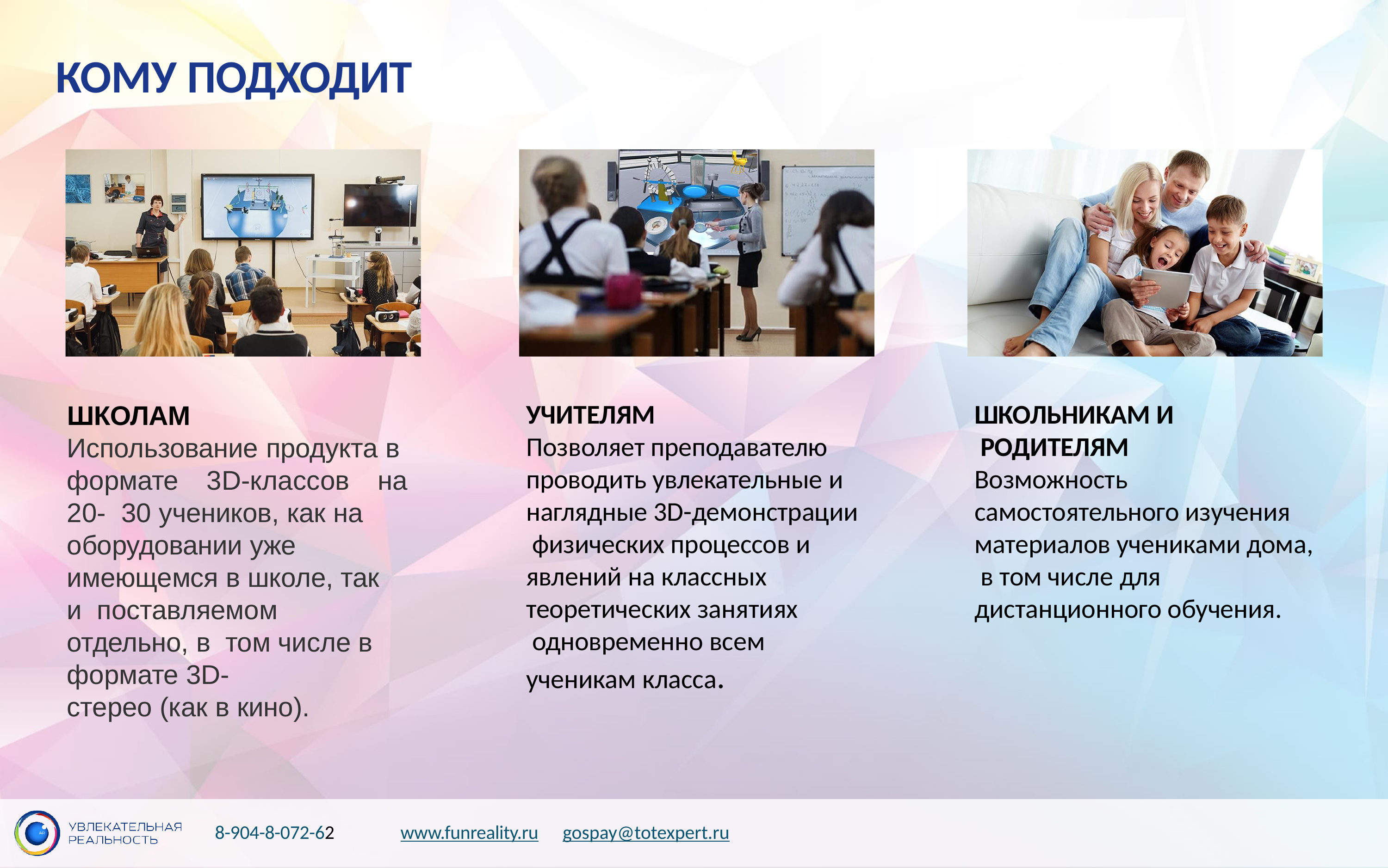

# КОМУ ПОДХОДИТ

УЧИТЕЛЯМ
Позволяет преподавателю  проводить увлекательные и
наглядные 3D-демонстрации  физических процессов и  явлений на классных
теоретических занятиях  одновременно всем
ученикам класса.
ШКОЛЬНИКАМ И  РОДИТЕЛЯМ
Возможность
самостоятельного изучения  материалов учениками дома,  в том числе для
дистанционного обучения.
ШКОЛАМ
Использование продукта в  формате 3D-классов на 20-  30 учеников, как на
оборудовании уже  имеющемся в школе, так и  поставляемом отдельно, в  том числе в формате 3D-
стерео (как в кино).
8-904-8-072-62
gospay@totexpert.ru
www.funreality.ru